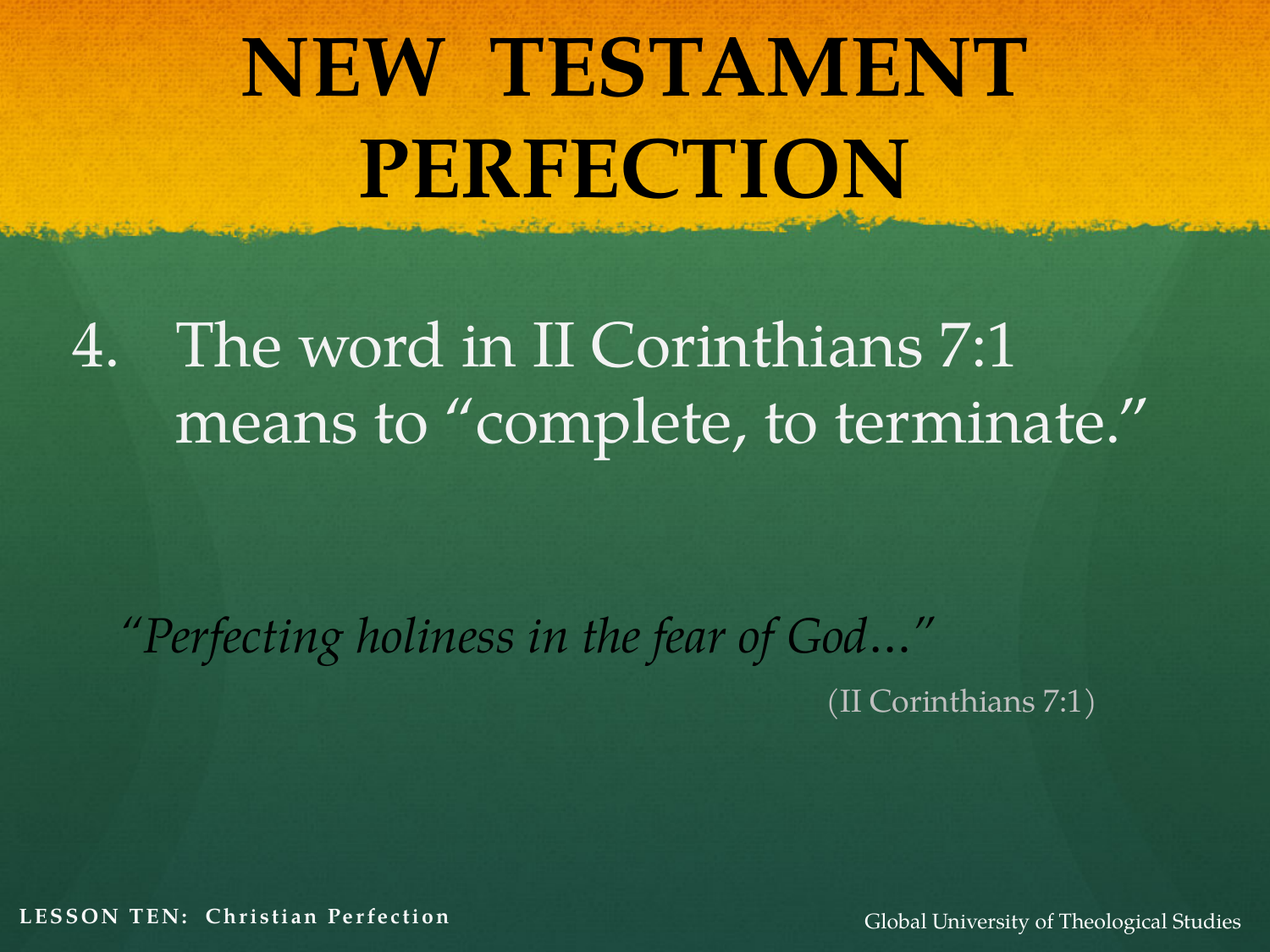

# NEW  TESTAMENT PERFECTION
The word in II Corinthians 7:1 means to “complete, to terminate.”
“Perfecting holiness in the fear of God…”                      					         (II Corinthians 7:1)
LESSON TEN:  Christian Perfection
Global University of Theological Studies